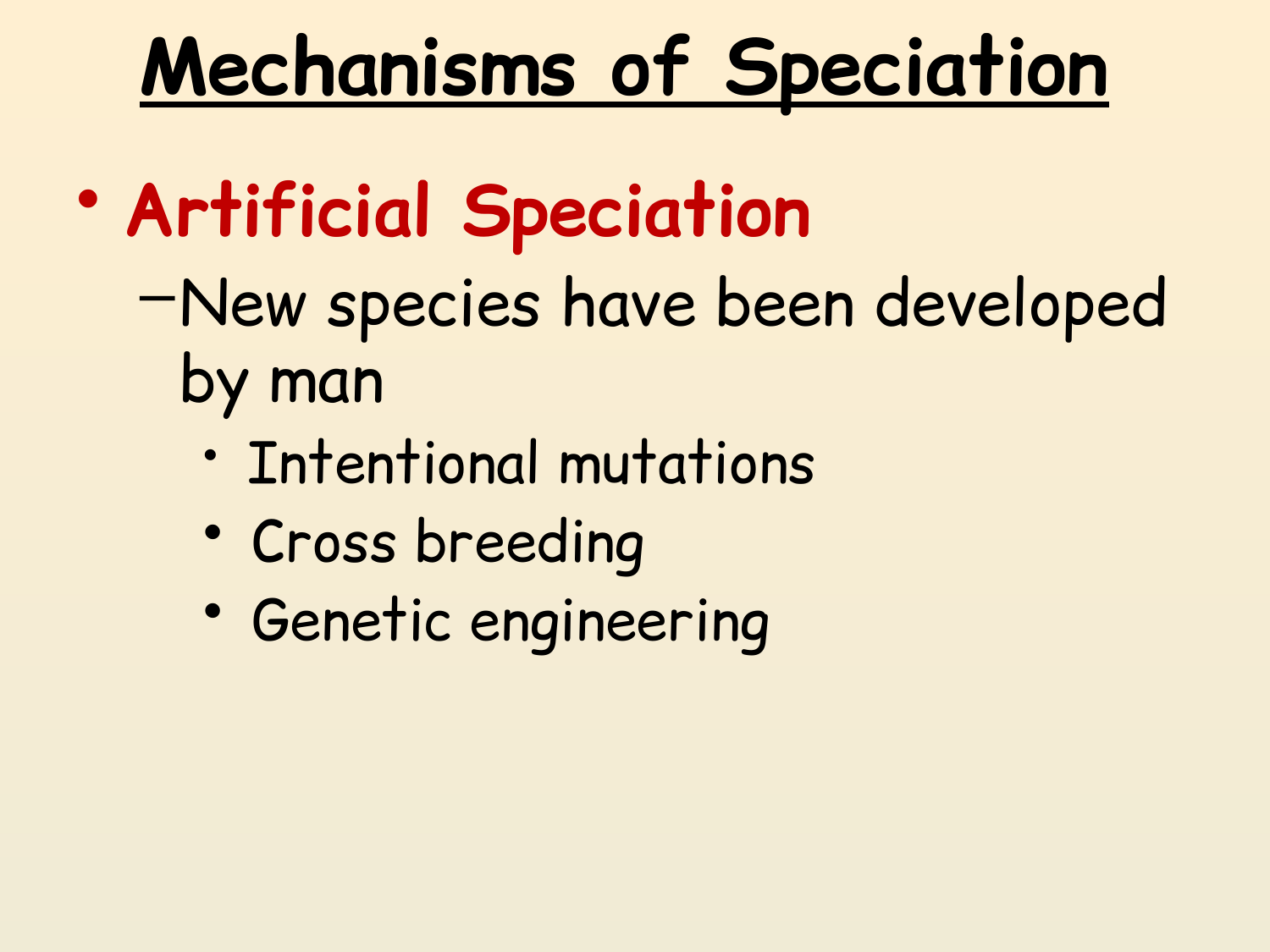

# Mechanisms of Speciation
Artificial Speciation
New species have been developed by man
 Intentional mutations
 Cross breeding
 Genetic engineering